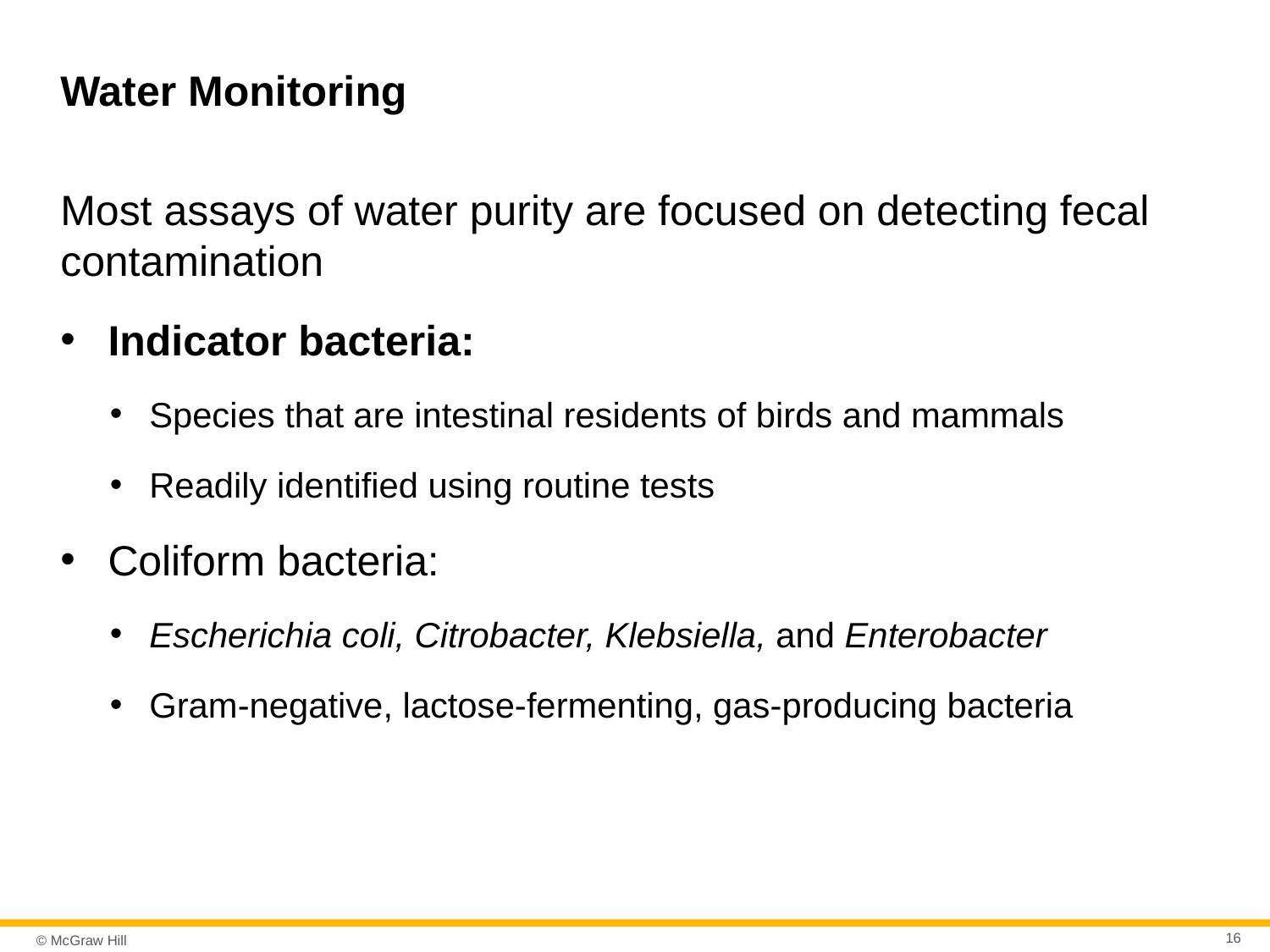

# Water Monitoring
Most assays of water purity are focused on detecting fecal contamination
Indicator bacteria:
Species that are intestinal residents of birds and mammals
Readily identified using routine tests
Coliform bacteria:
Escherichia coli, Citrobacter, Klebsiella, and Enterobacter
Gram-negative, lactose-fermenting, gas-producing bacteria